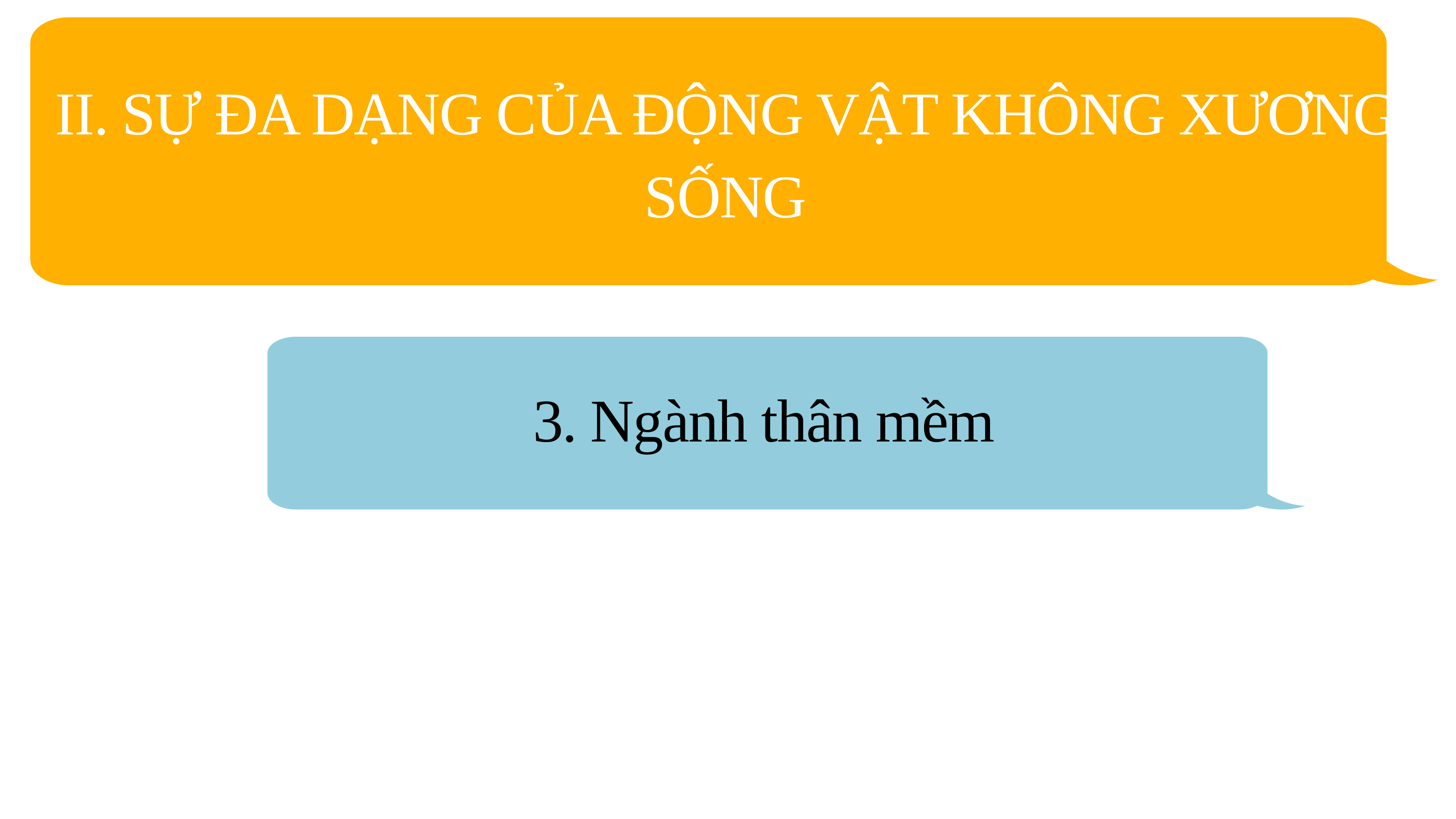

II. SỰ ĐA DẠNG CỦA ĐỘNG VẬT KHÔNG XƯƠNG SỐNG

3. Ngành thân mềm